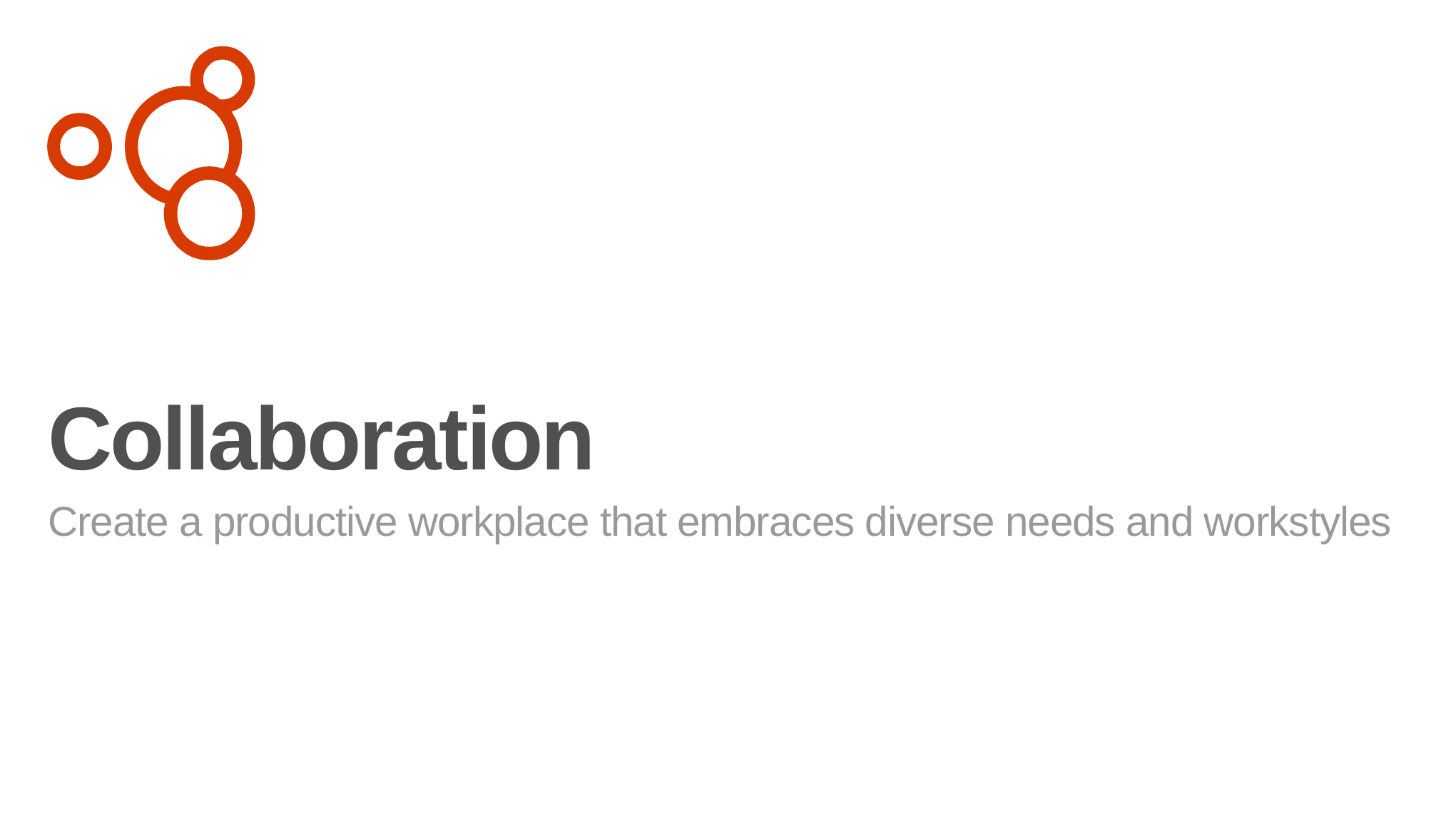

Collaboration
Create a productive workplace that embraces diverse needs and workstyles